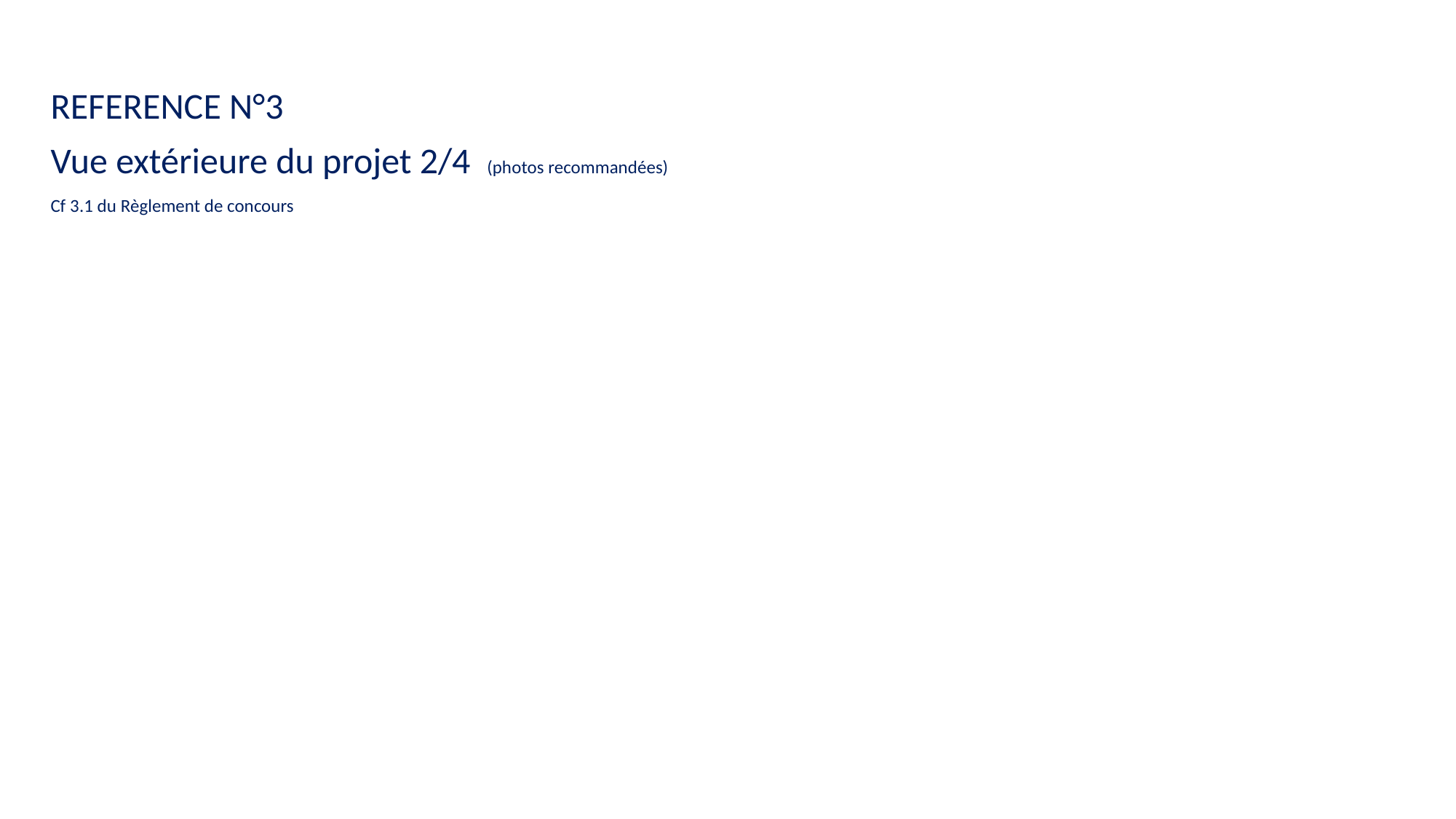

REFERENCE N°3
Vue extérieure du projet 2/4  (photos recommandées)
Cf 3.1 du Règlement de concours